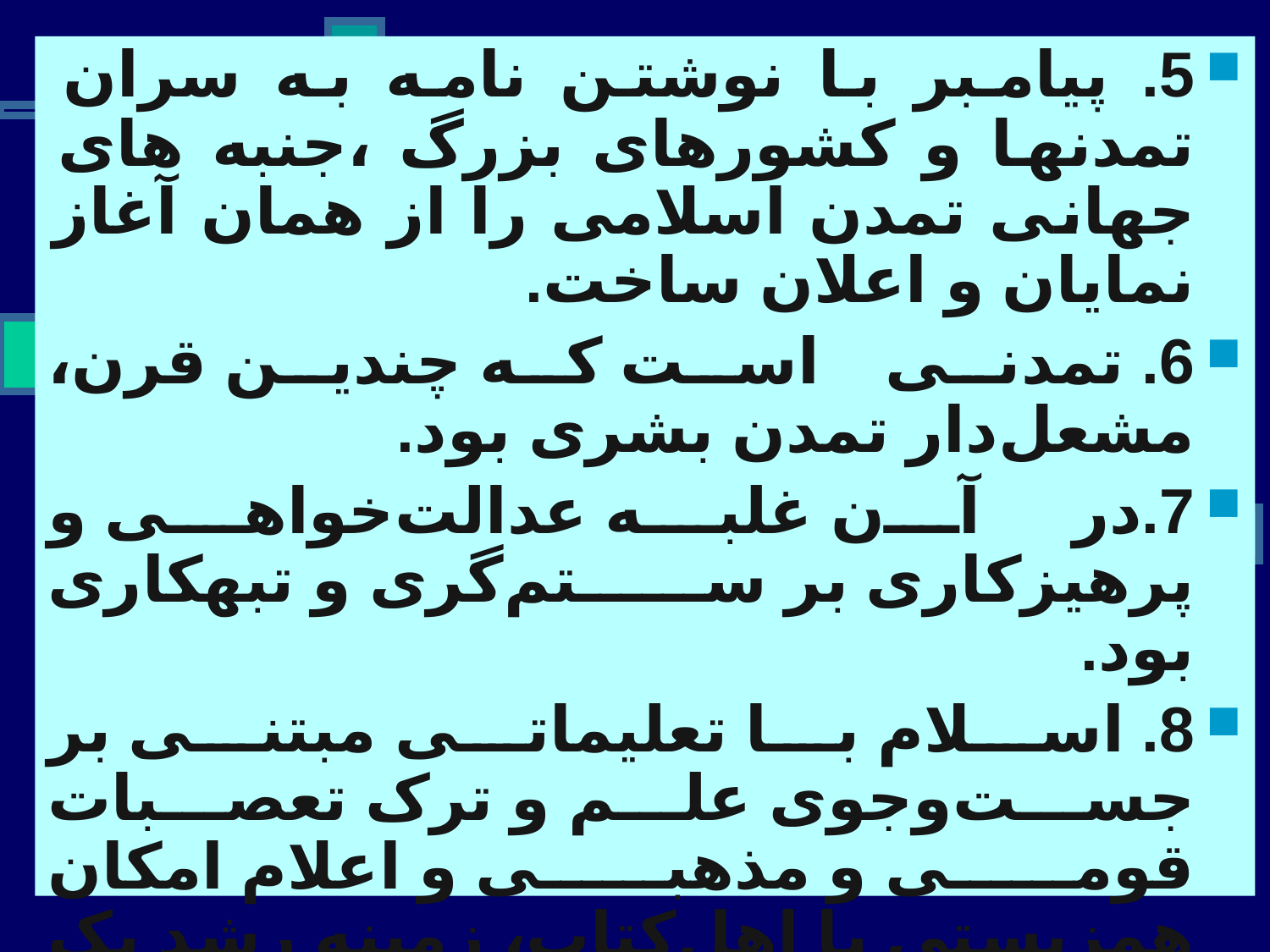

5. پیامبر با نوشتن نامه به سران تمدنها و کشورهای بزرگ ،جنبه های جهانی تمدن اسلامی را از همان آغاز نمایان و اعلان ساخت.
6. تمدنی است که چندین قرن، مشعل‌دار تمدن بشری بود.
7.در آن غلبه عدالت‌خواهی و پرهیزکاری بر ستم‌گری و تبهکاری بود.
8. اسلام با تعلیماتی مبتنی بر جست‌و‌جوی علم و ترک تعصبات قومی و مذهبی و اعلام امکان همزیستی با اهل‌کتاب، زمینه رشد یک تمدن عظیم و وسیع را فراهم ساخت.